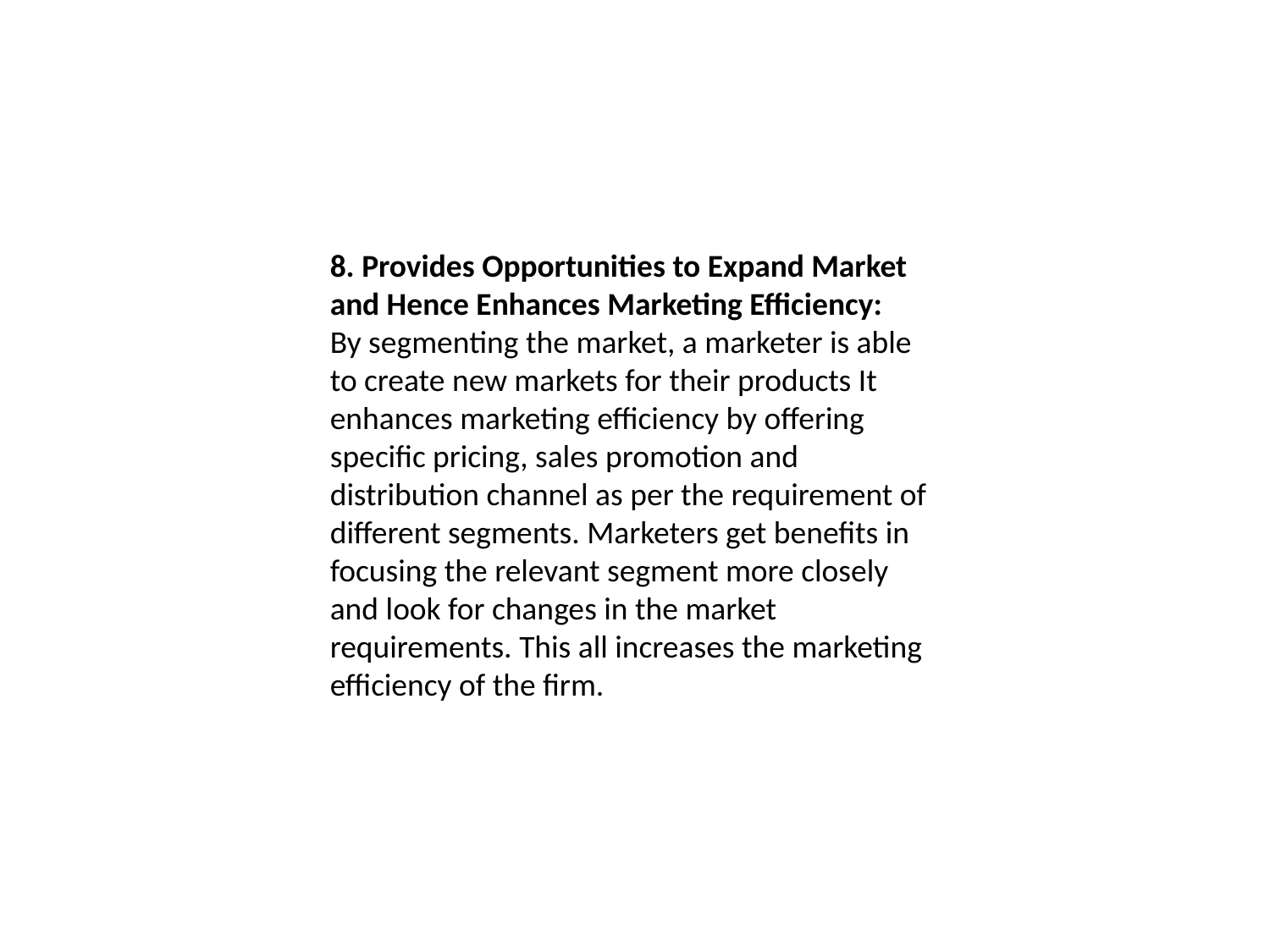

8. Provides Opportunities to Expand Market and Hence Enhances Marketing Efficiency:
By segmenting the market, a marketer is able to create new markets for their products It enhances marketing efficiency by offering specific pricing, sales promotion and distribution channel as per the requirement of different segments. Marketers get benefits in focusing the relevant segment more closely and look for changes in the market requirements. This all increases the marketing efficiency of the firm.